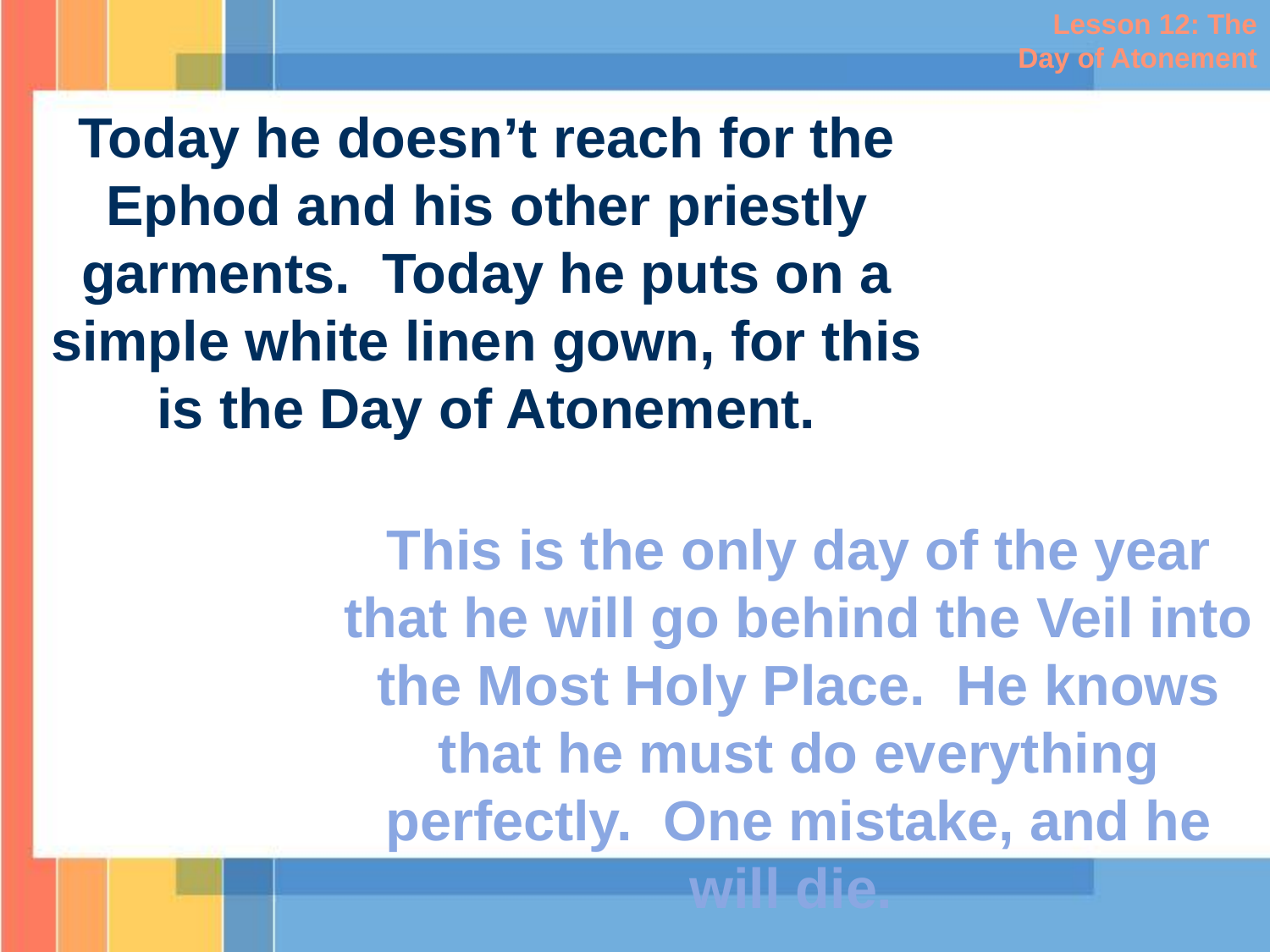

Lesson 12: The Day of Atonement
Today he doesn’t reach for the Ephod and his other priestly garments.  Today he puts on a simple white linen gown, for this is the Day of Atonement.
This is the only day of the year that he will go behind the Veil into the Most Holy Place.  He knows that he must do everything perfectly.  One mistake, and he will die.